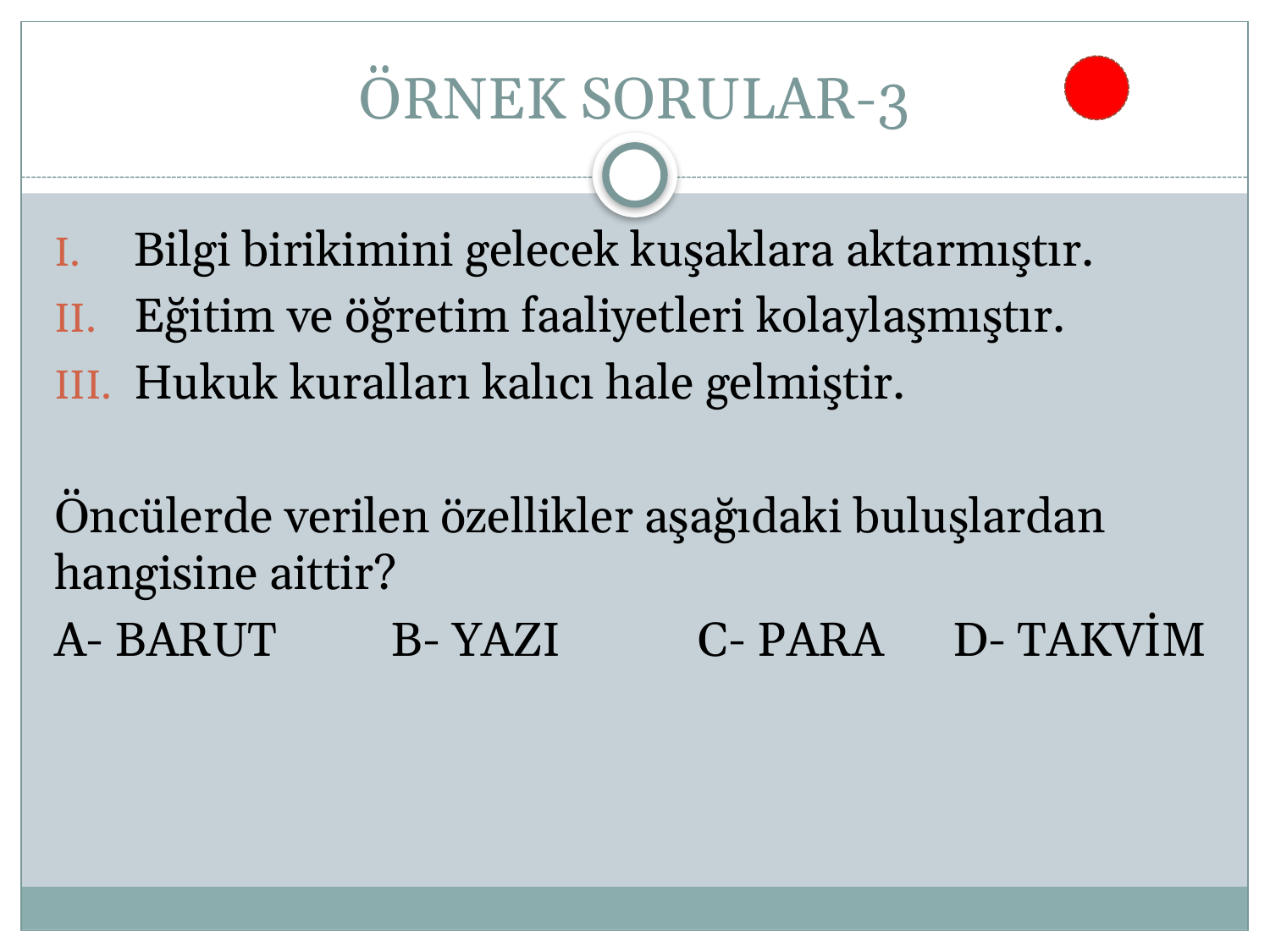

# ÖRNEK SORULAR-3

Bilgi birikimini gelecek kuşaklara aktarmıştır.
Eğitim ve öğretim faaliyetleri kolaylaşmıştır.
Hukuk kuralları kalıcı hale gelmiştir.

Öncülerde verilen özellikler aşağıdaki buluşlardan hangisine aittir?
A- BARUT          B- YAZI            C- PARA      D- TAKVİM